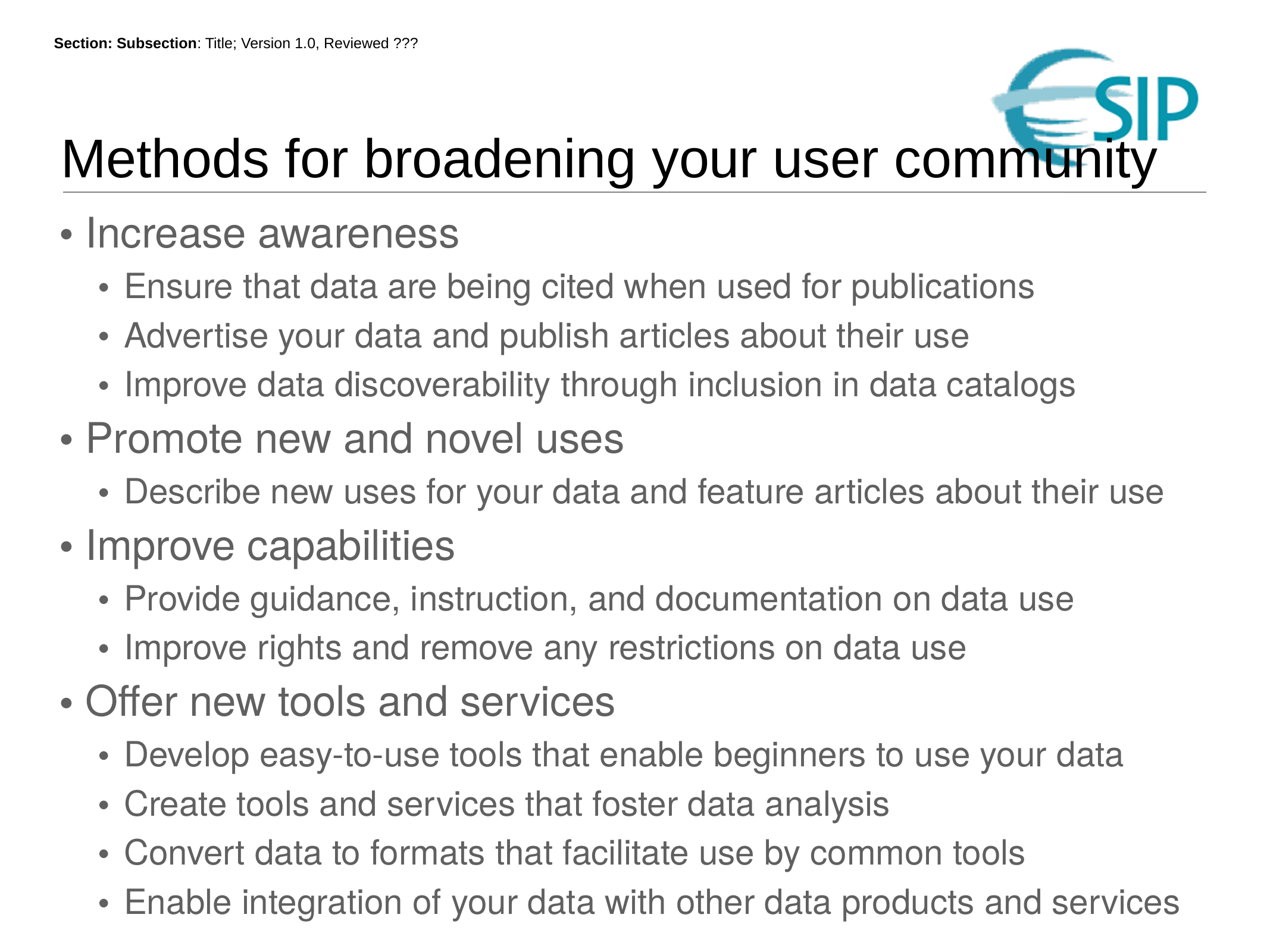

# Methods for broadening your user community
Increase awareness
Ensure that data are being cited when used for publications
Advertise your data and publish articles about their use
Improve data discoverability through inclusion in data catalogs
Promote new and novel uses
Describe new uses for your data and feature articles about their use
Improve capabilities
Provide guidance, instruction, and documentation on data use
Improve rights and remove any restrictions on data use
Offer new tools and services
Develop easy-to-use tools that enable beginners to use your data
Create tools and services that foster data analysis
Convert data to formats that facilitate use by common tools
Enable integration of your data with other data products and services